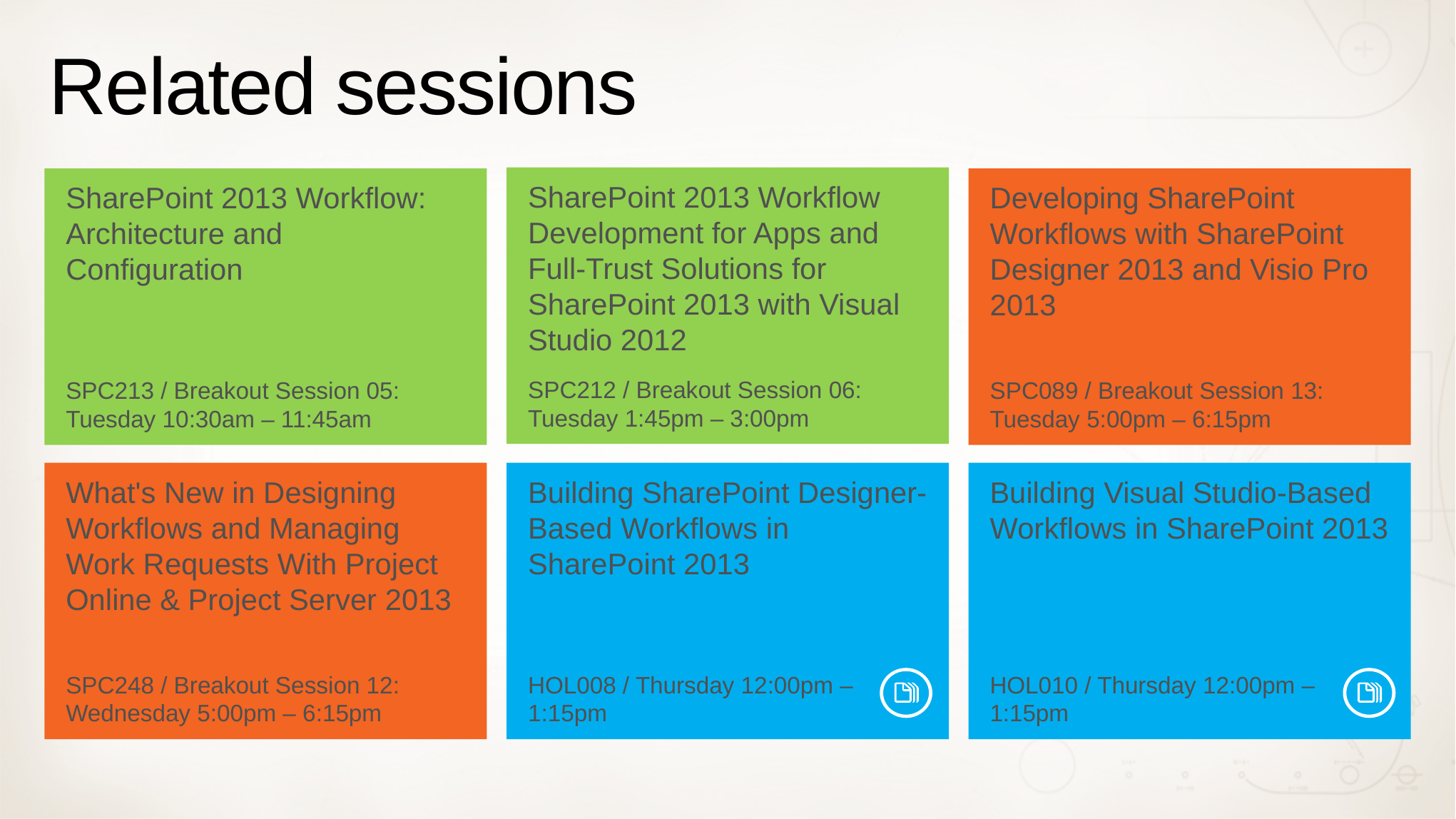

# Related sessions
SharePoint 2013 Workflow Development for Apps and Full-Trust Solutions for SharePoint 2013 with Visual Studio 2012

SPC212 / Breakout Session 06: Tuesday 1:45pm – 3:00pm
SharePoint 2013 Workflow: Architecture and Configuration

SPC213 / Breakout Session 05: Tuesday 10:30am – 11:45am
Developing SharePoint Workflows with SharePoint Designer 2013 and Visio Pro 2013

SPC089 / Breakout Session 13: Tuesday 5:00pm – 6:15pm
What's New in Designing Workflows and Managing Work Requests With Project Online & Project Server 2013

SPC248 / Breakout Session 12: Wednesday 5:00pm – 6:15pm

Building SharePoint Designer-Based Workflows in SharePoint 2013

HOL008 / Thursday 12:00pm – 1:15pm
Building Visual Studio-Based Workflows in SharePoint 2013

HOL010 / Thursday 12:00pm – 1:15pm